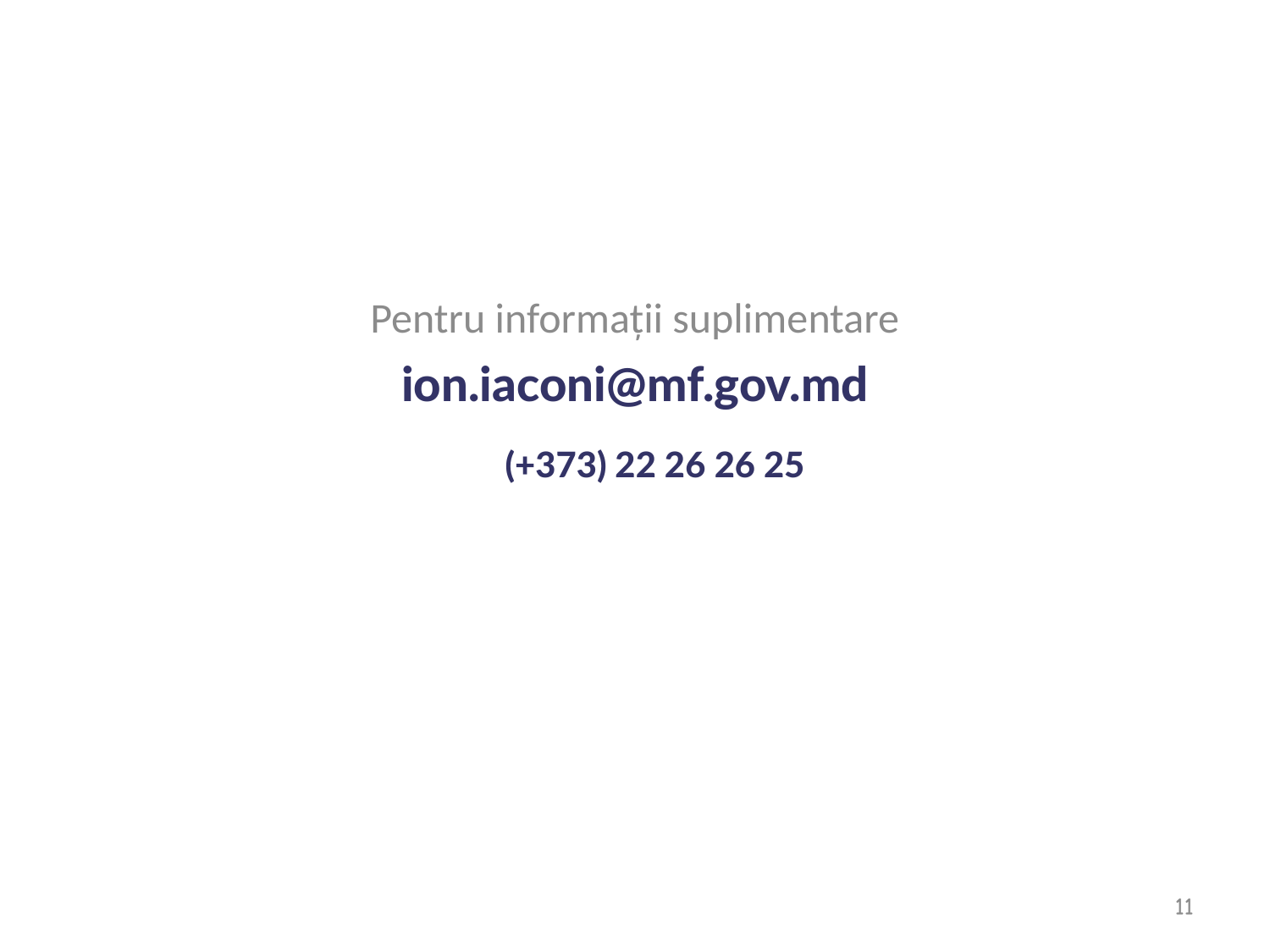

Pentru informații suplimentare
ion.iaconi@mf.gov.md
# (+373) 22 26 26 25
11